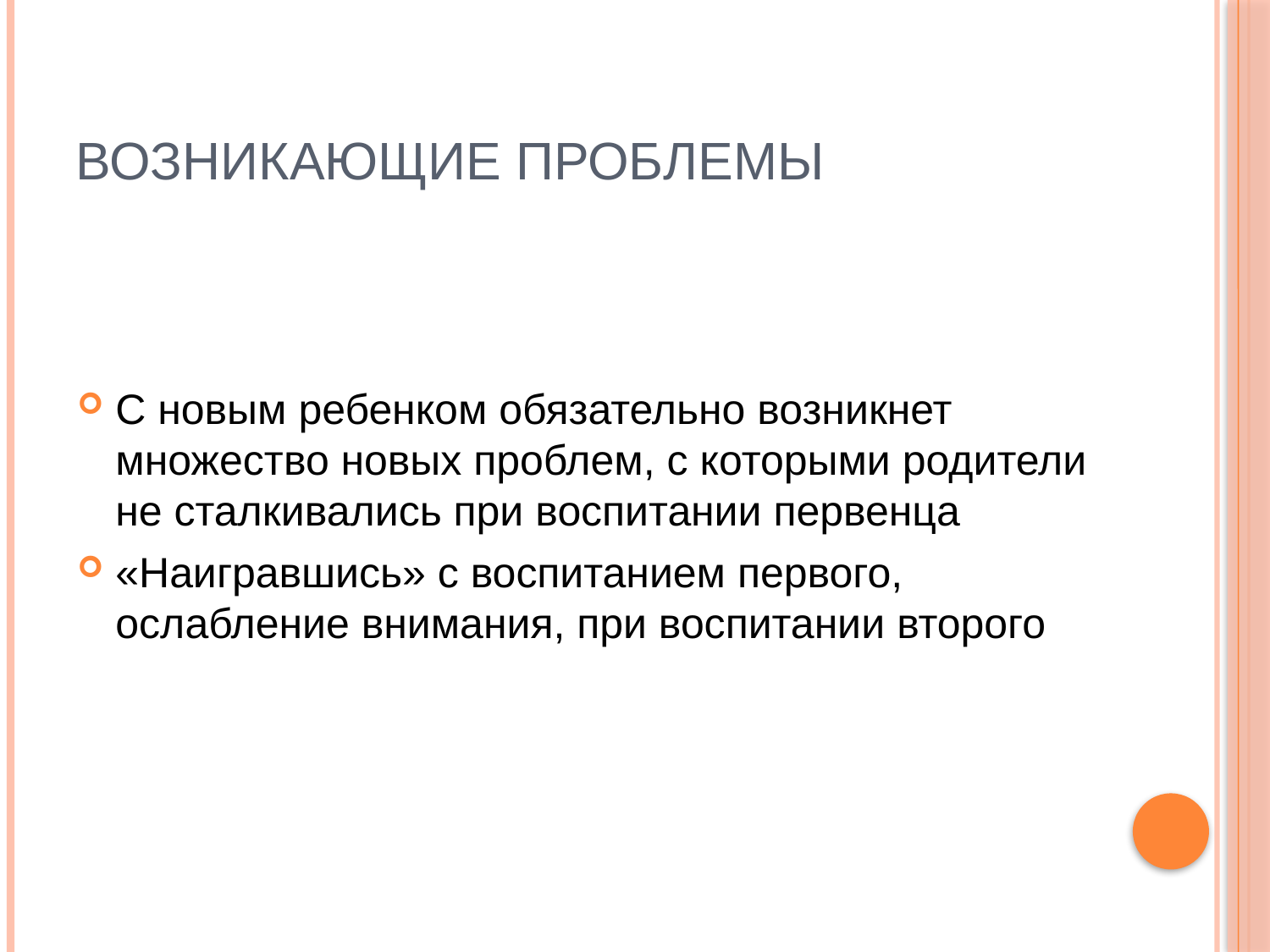

# Возникающие проблемы
С новым ребенком обязательно возникнет множество новых проблем, с которыми родители не сталкивались при воспитании первенца
«Наигравшись» с воспитанием первого, ослабление внимания, при воспитании второго